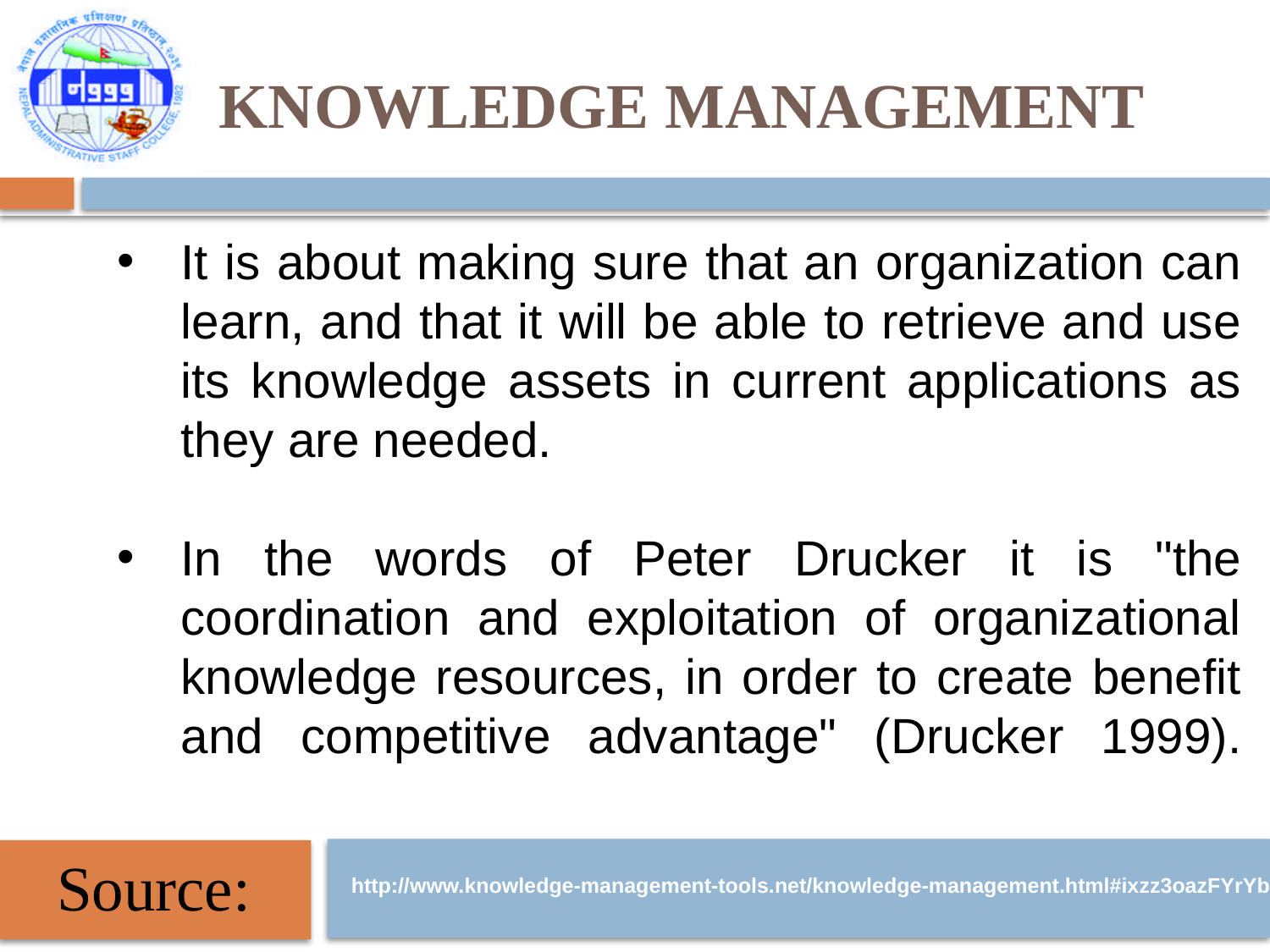

# Knowledge management

It is about making sure that an organization can learn, and that it will be able to retrieve and use its knowledge assets in current applications as they are needed.

In the words of Peter Drucker it is "the coordination and exploitation of organizational knowledge resources, in order to create benefit and competitive advantage" (Drucker 1999).
http://www.knowledge-management-tools.net/knowledge-management.html#ixzz3oazFYrYb
Source: